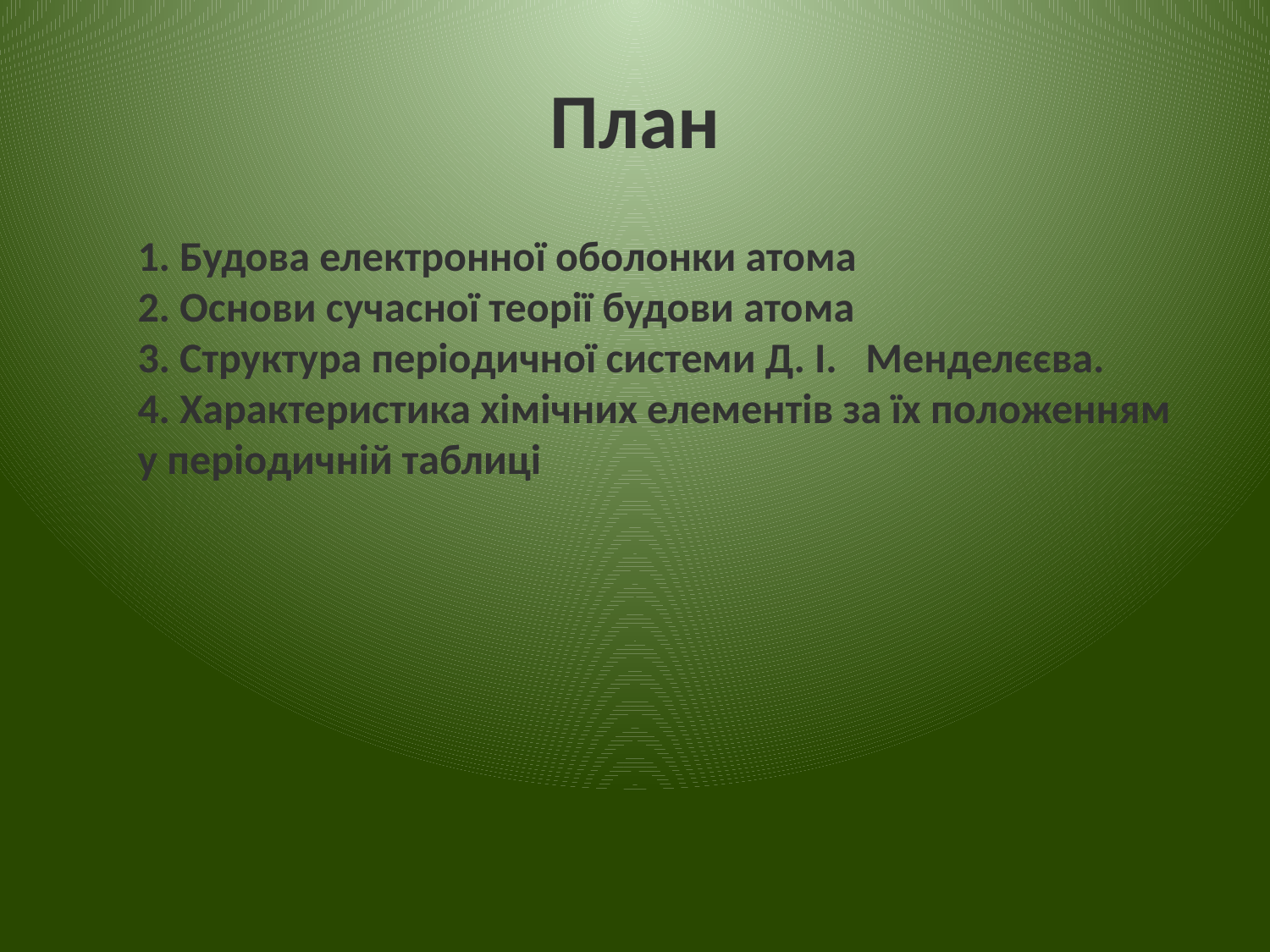

# План
1. Будова електронної оболонки атома
2. Основи сучасної теорії будови атома
3. Структура періодичної системи Д. І.   Менделєєва.
4. Характеристика хімічних елементів за їх положенням у періодичній таблиці